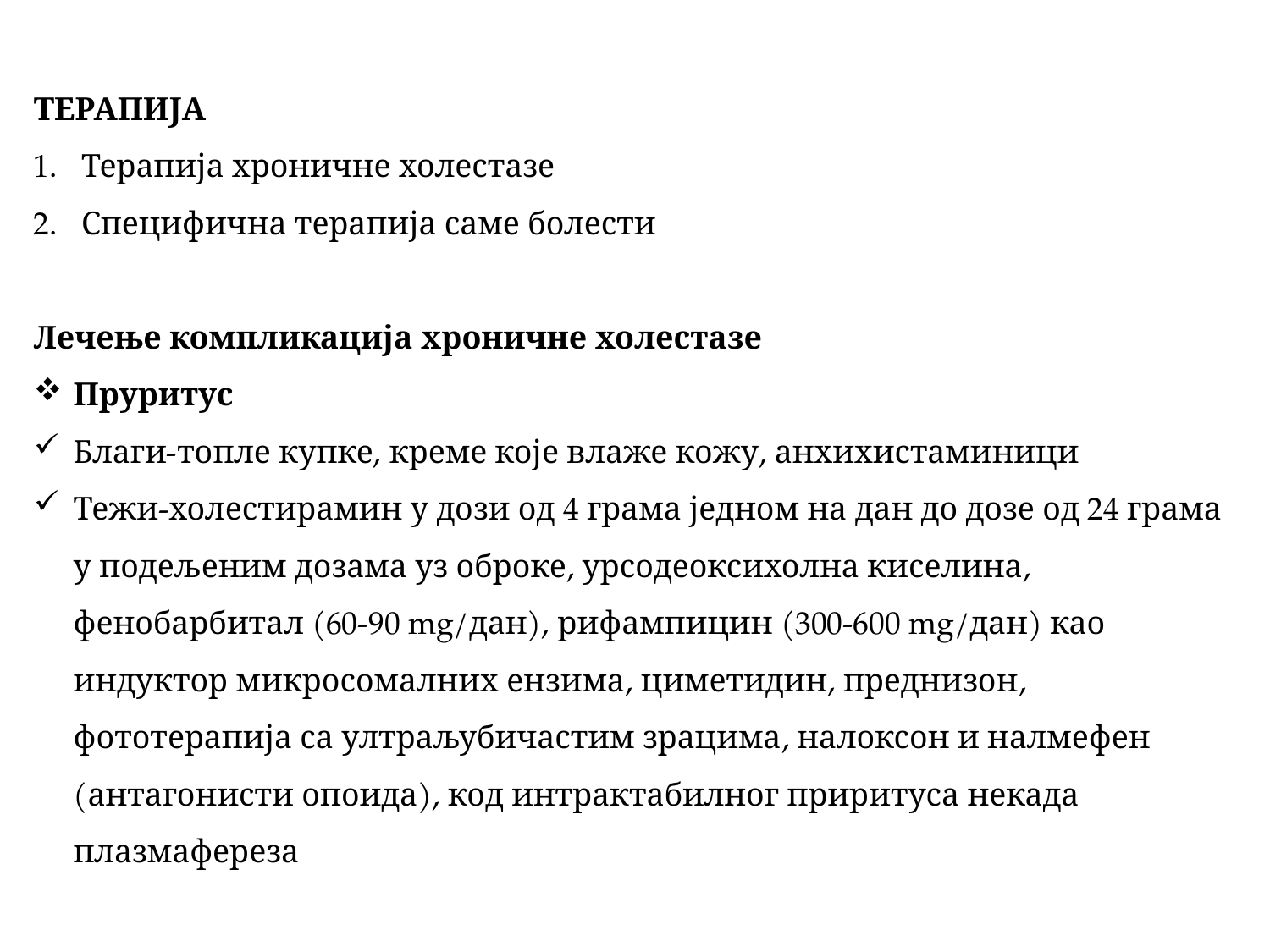

ТЕРАПИЈА
Терапија хроничне холестазе
Специфична терапија саме болести

Лечење компликација хроничне холестазе
Пруритус
Благи-топле купке, креме које влаже кожу, анхихистаминици
Тежи-холестирамин у дози од 4 грама једном на дан до дозе од 24 грама у подељеним дозама уз оброке, урсодеоксихолна киселина, фенобарбитал (60-90 mg/дан), рифампицин (300-600 mg/дан) као индуктор микросомалних ензима, циметидин, преднизон, фототерапија са ултраљубичастим зрацима, налоксон и налмефен (антагонисти опоида), код интрактабилног приритуса некада плазмафереза